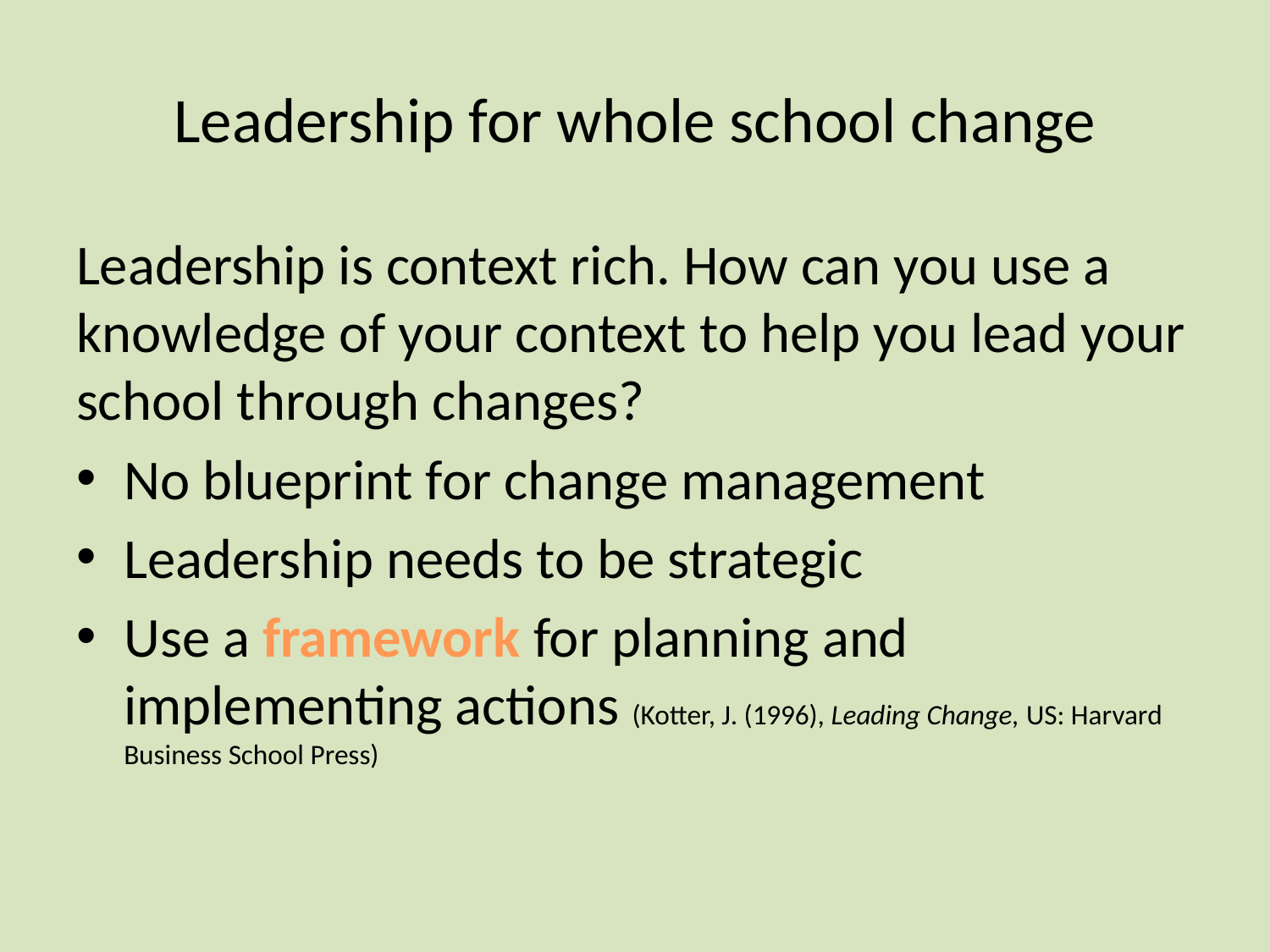

# Leadership for whole school change
Leadership is context rich. How can you use a knowledge of your context to help you lead your school through changes?
No blueprint for change management
Leadership needs to be strategic
Use a framework for planning and implementing actions (Kotter, J. (1996), Leading Change, US: Harvard Business School Press)